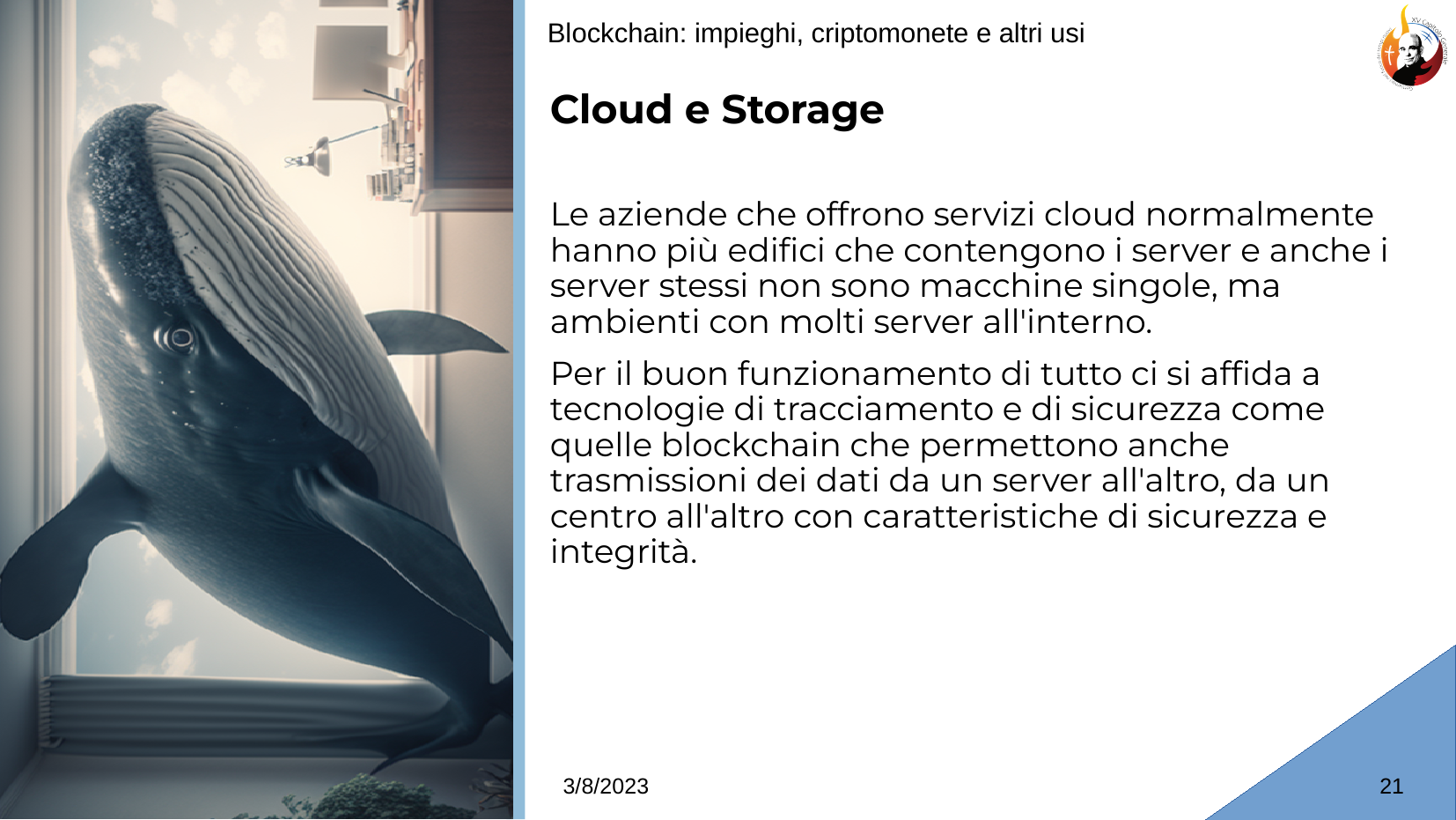

Blockchain: impieghi, criptomonete e altri usi
# Cloud e Storage
Le aziende che offrono servizi cloud normalmente hanno più edifici che contengono i server e anche i server stessi non sono macchine singole, ma ambienti con molti server all'interno.
Per il buon funzionamento di tutto ci si affida a tecnologie di tracciamento e di sicurezza come quelle blockchain che permettono anche trasmissioni dei dati da un server all'altro, da un centro all'altro con caratteristiche di sicurezza e integrità.